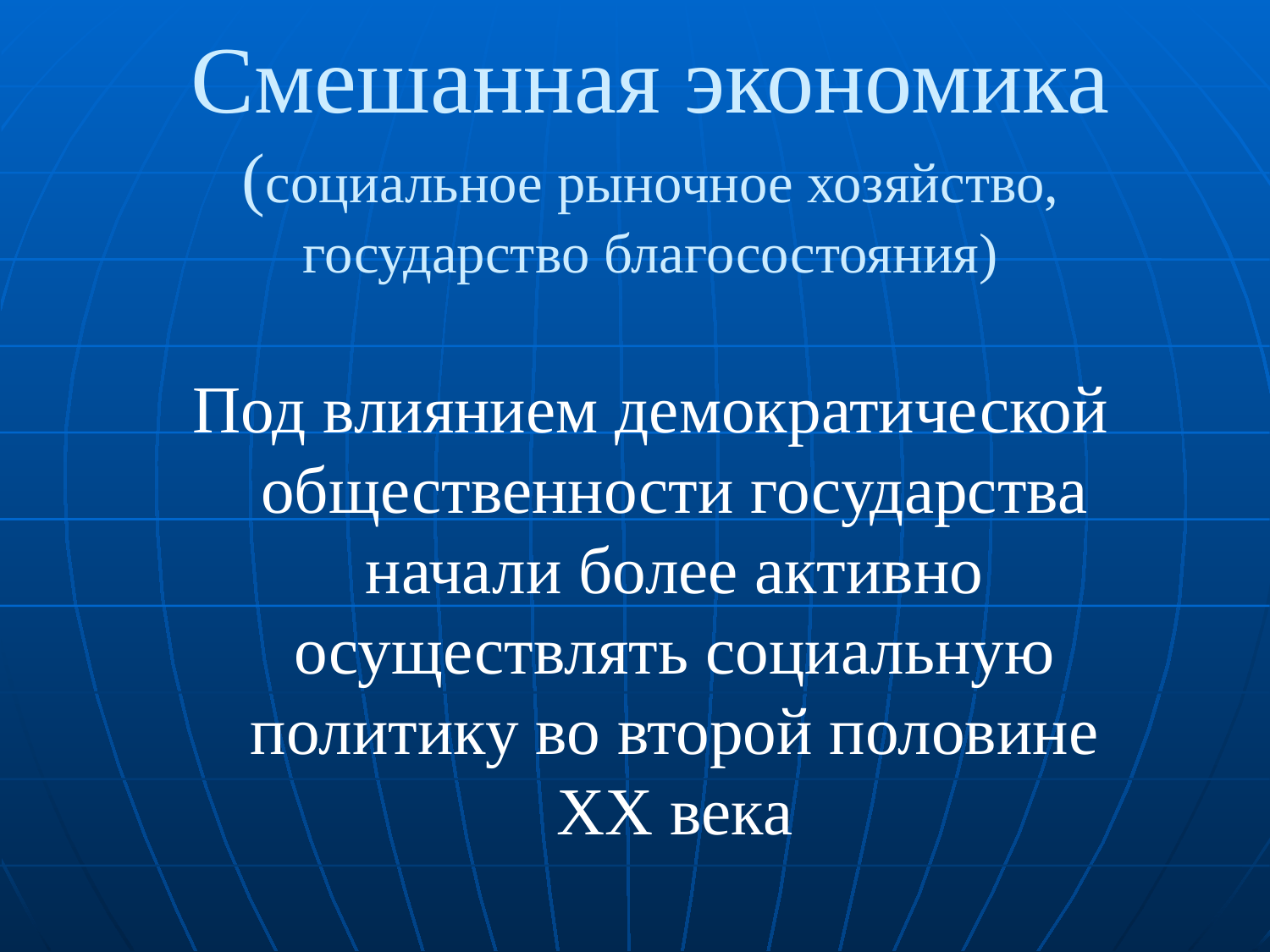

# Смешанная экономика (социальное рыночное хозяйство, государство благосостояния)
Под влиянием демократической общественности государства начали более активно осуществлять социальную политику во второй половине ХХ века